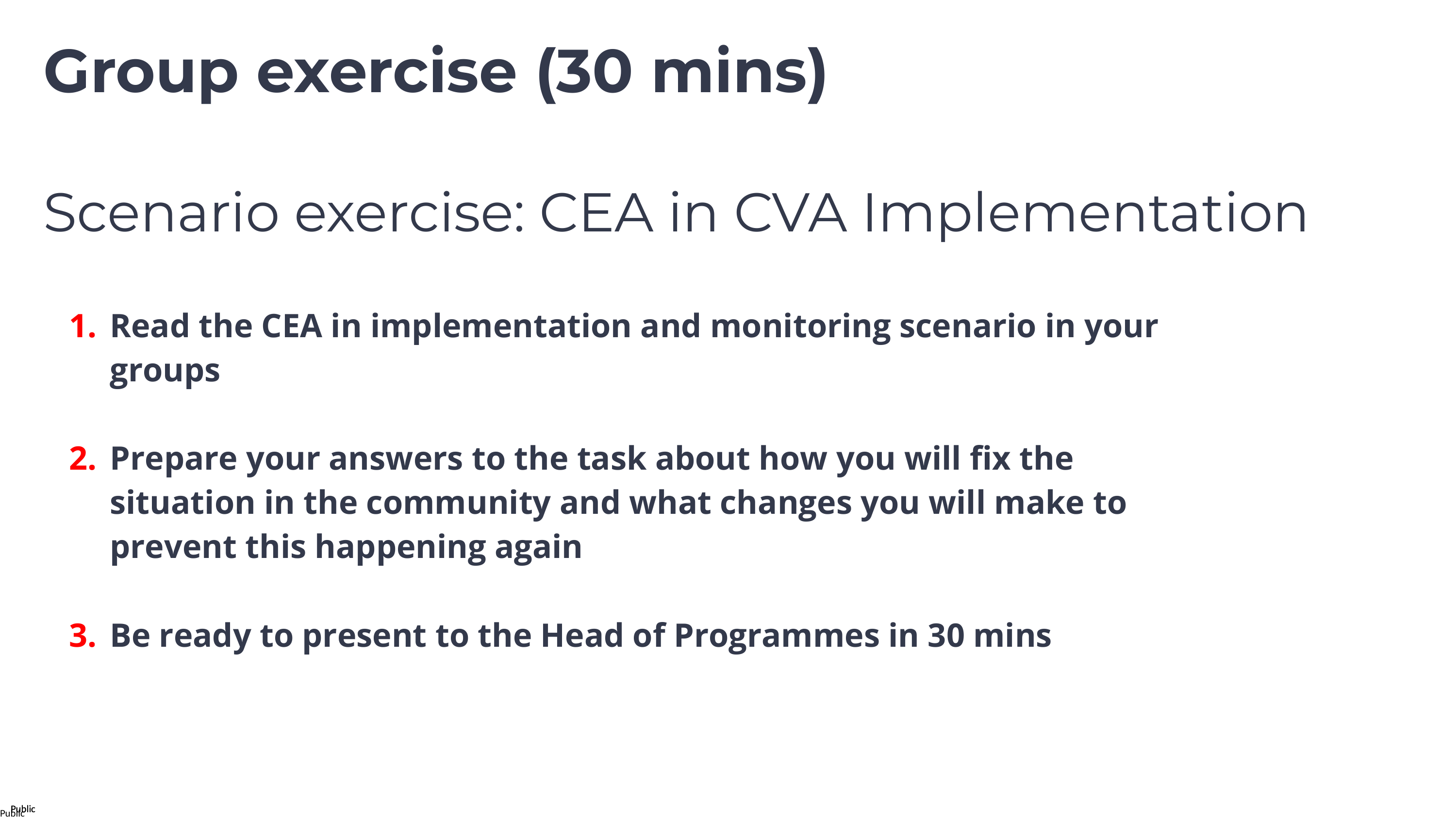

Group exercise (30 mins)

Scenario exercise: CEA in CVA Implementation
Read the CEA in implementation and monitoring scenario in your groups

Prepare your answers to the task about how you will fix the situation in the community and what changes you will make to prevent this happening again

Be ready to present to the Head of Programmes in 30 mins